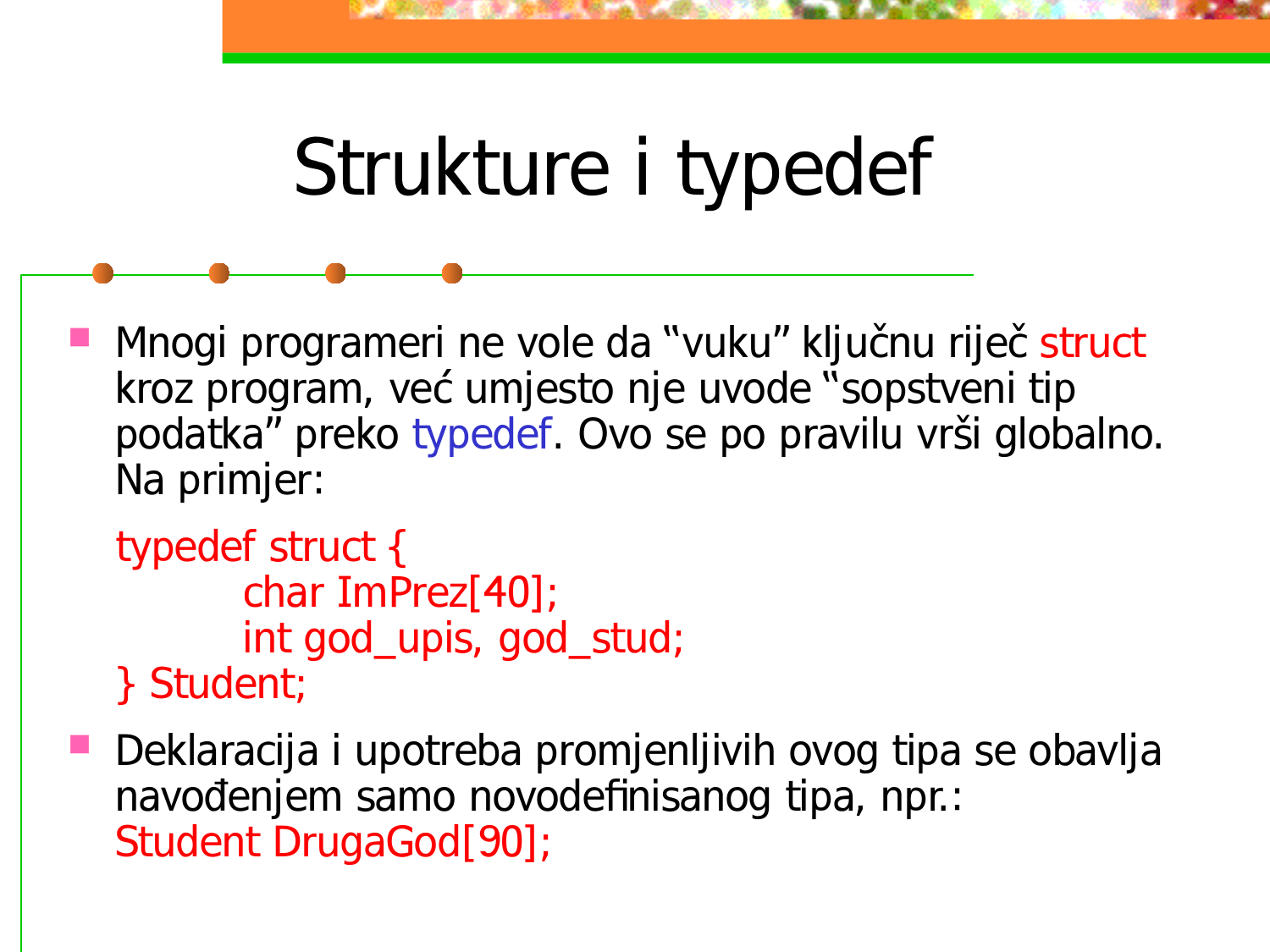

# Strukture i typedef
Mnogi programeri ne vole da “vuku” ključnu riječ struct kroz program, već umjesto nje uvode “sopstveni tip podatka” preko typedef. Ovo se po pravilu vrši globalno. Na primjer:
typedef struct {
	char ImPrez[40];
	int god_upis, god_stud;
} Student;
Deklaracija i upotreba promjenljivih ovog tipa se obavlja navođenjem samo novodefinisanog tipa, npr.:
Student DrugaGod[90];